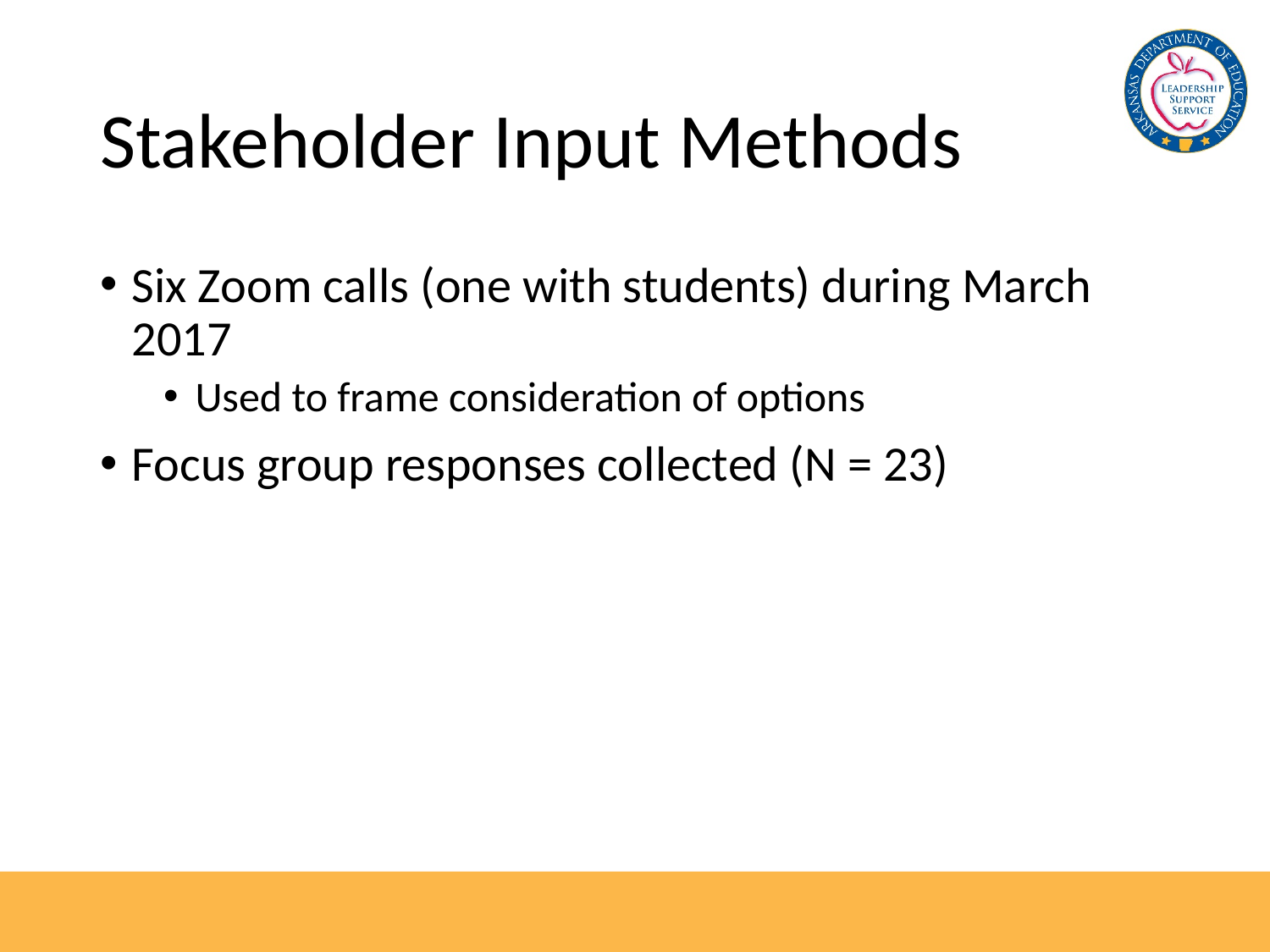

# Stakeholder Input Methods
Six Zoom calls (one with students) during March 2017
Used to frame consideration of options
Focus group responses collected (N = 23)